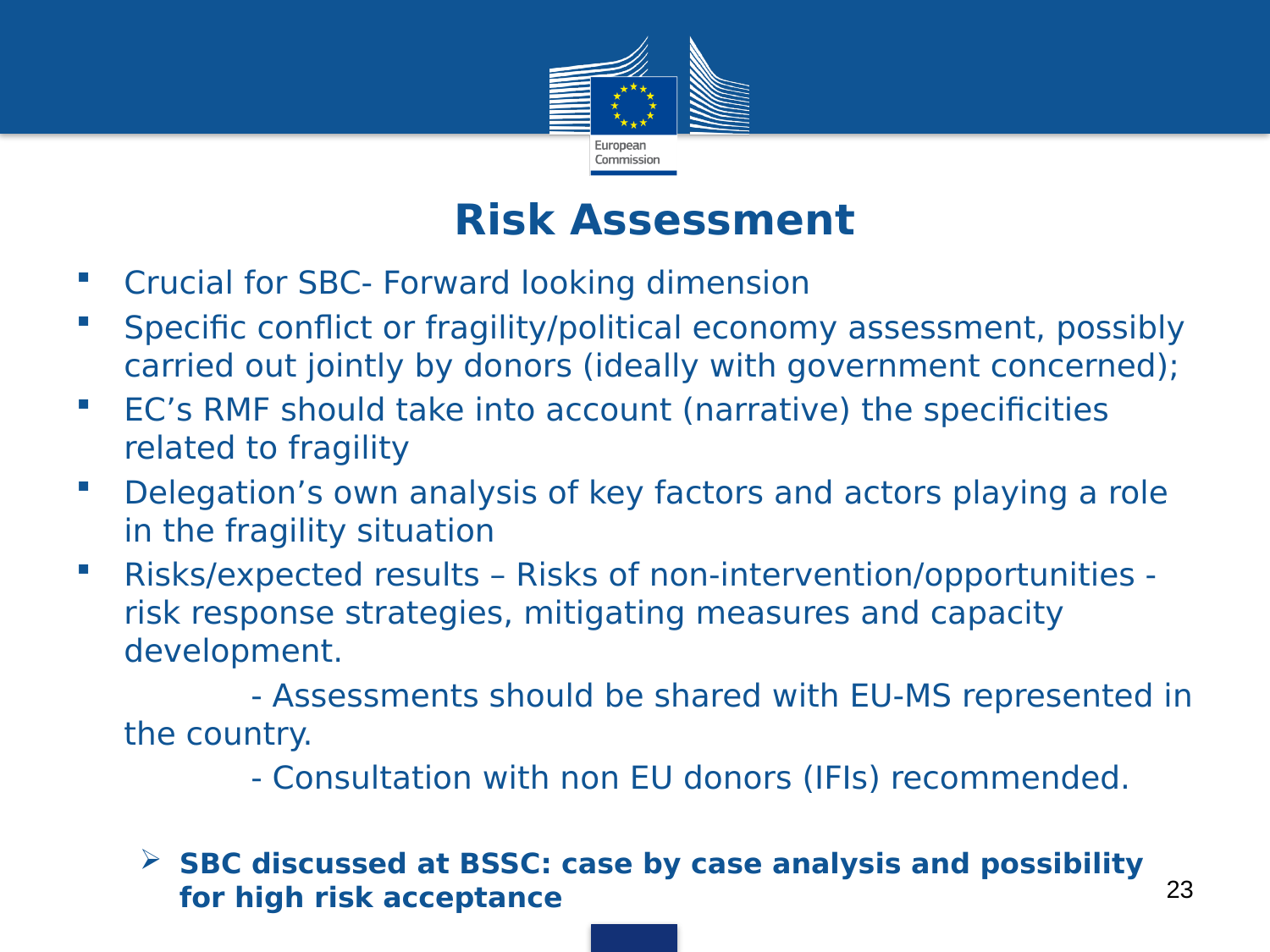

# Risk Assessment
Crucial for SBC- Forward looking dimension
Specific conflict or fragility/political economy assessment, possibly carried out jointly by donors (ideally with government concerned);
EC’s RMF should take into account (narrative) the specificities related to fragility
Delegation’s own analysis of key factors and actors playing a role in the fragility situation
Risks/expected results – Risks of non-intervention/opportunities - risk response strategies, mitigating measures and capacity development.
		- Assessments should be shared with EU-MS represented in the country.
		- Consultation with non EU donors (IFIs) recommended.

SBC discussed at BSSC: case by case analysis and possibility for high risk acceptance

23